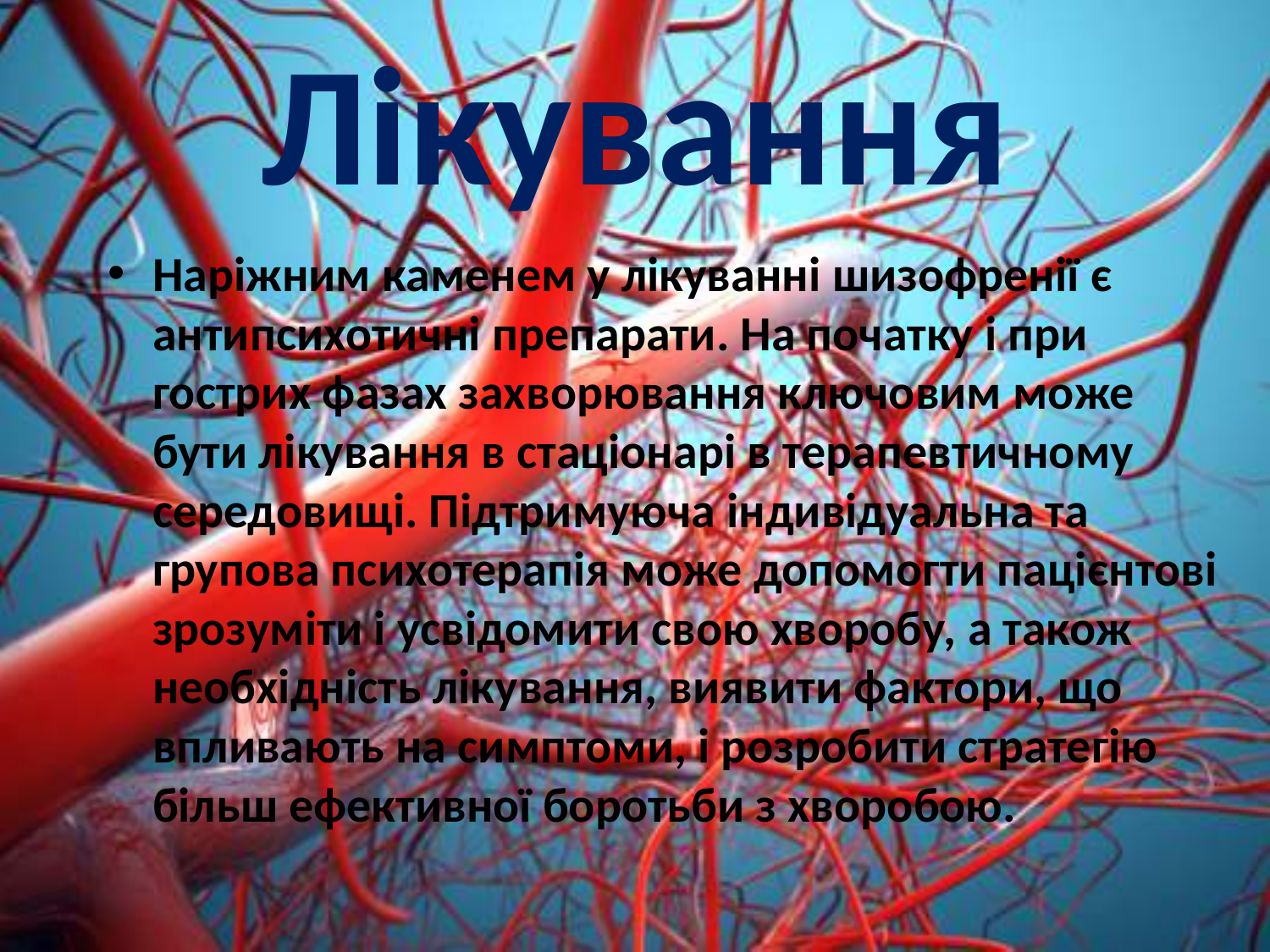

# Лікування
Наріжним каменем у лікуванні шизофренії є антипсихотичні препарати. На початку і при гострих фазах захворювання ключовим може бути лікування в стаціонарі в терапевтичному середовищі. Підтримуюча індивідуальна та групова психотерапія може допомогти пацієнтові зрозуміти і усвідомити свою хворобу, а також необхідність лікування, виявити фактори, що впливають на симптоми, і розробити стратегію більш ефективної боротьби з хворобою.